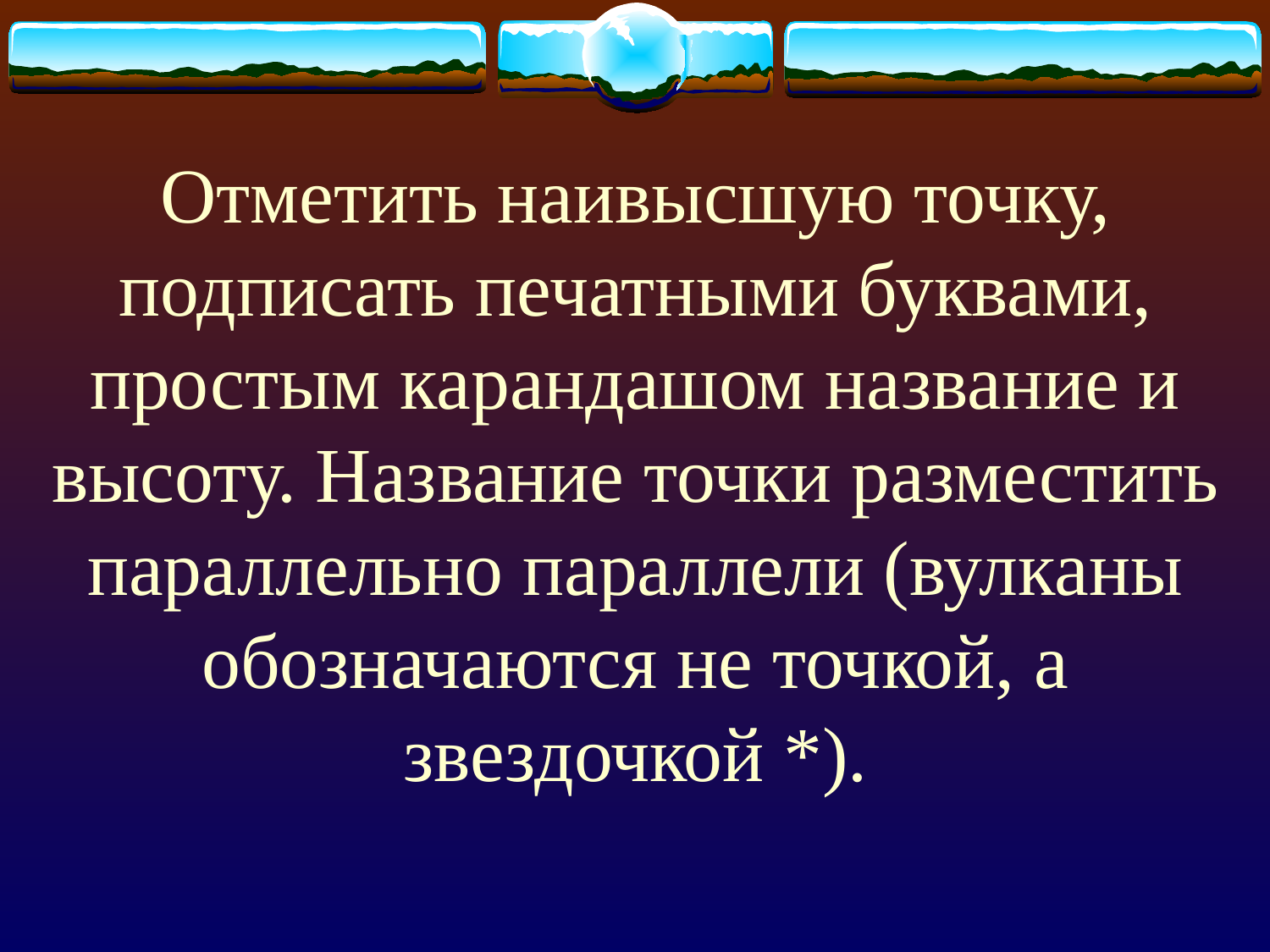

# Отметить наивысшую точку, подписать печатными буквами, простым карандашом название и высоту. Название точки разместить параллельно параллели (вулканы обозначаются не точкой, а звездочкой *).